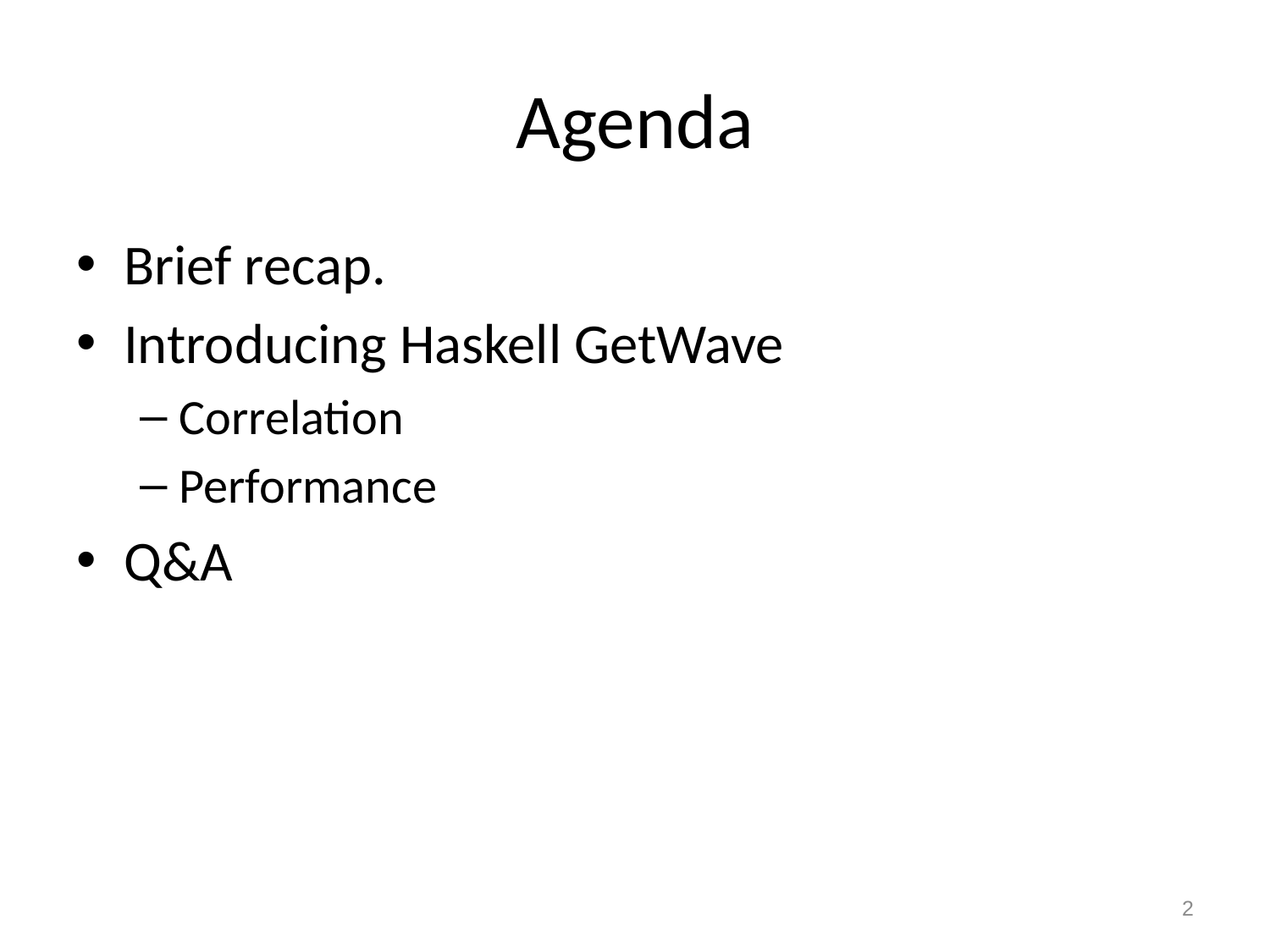

# Agenda
Brief recap.
Introducing Haskell GetWave
Correlation
Performance
Q&A

2